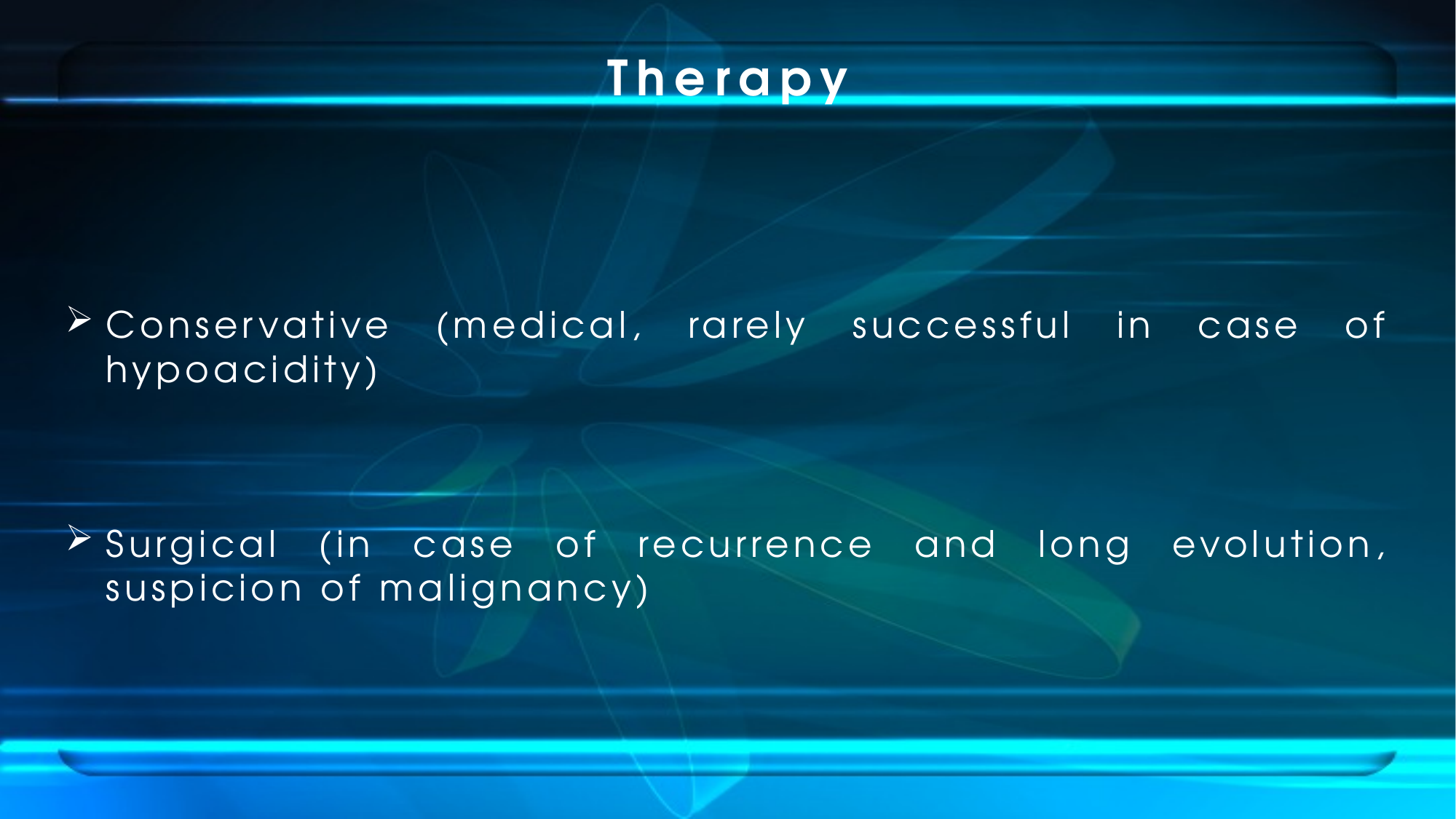

Therapy

Conservative (medical, rarely successful in case of hypoacidity)

Surgical (in case of recurrence and long evolution, suspicion of malignancy)